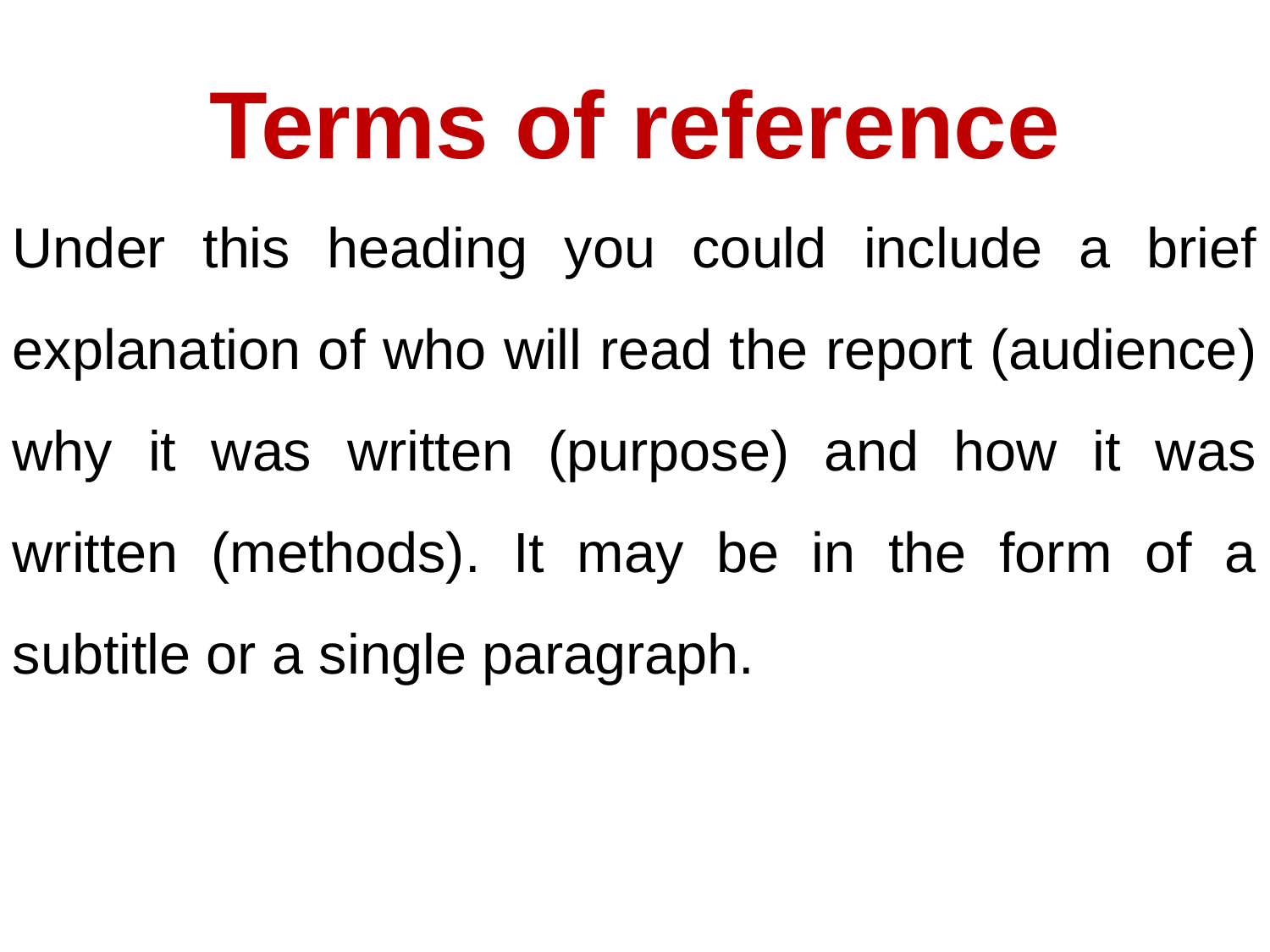

Terms of reference
Under this heading you could include a brief explanation of who will read the report (audience) why it was written (purpose) and how it was written (methods). It may be in the form of a subtitle or a single paragraph.